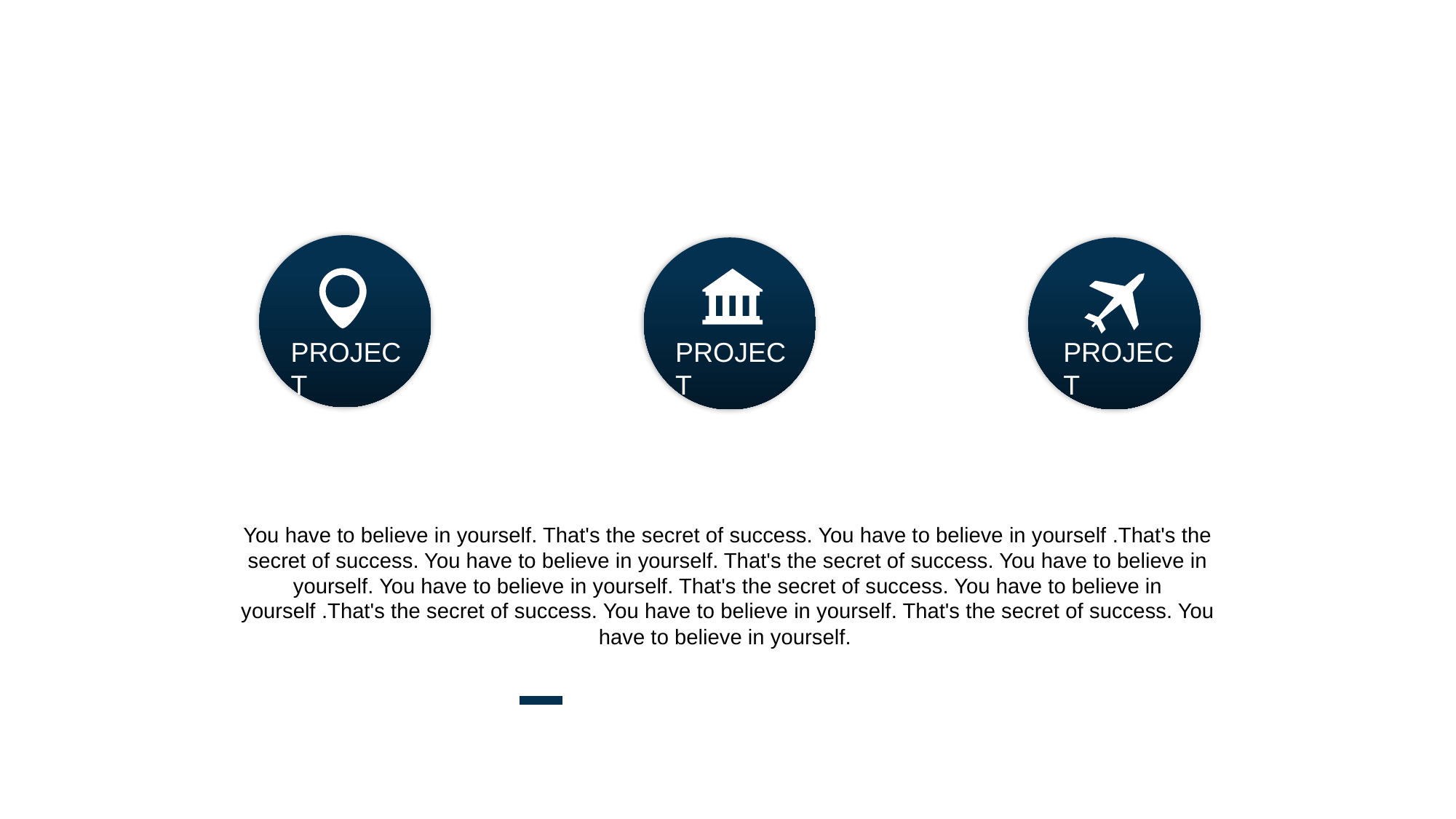

PROJECT
PROJECT
PROJECT
You have to believe in yourself. That's the secret of success. You have to believe in yourself .That's the secret of success. You have to believe in yourself. That's the secret of success. You have to believe in yourself. You have to believe in yourself. That's the secret of success. You have to believe in yourself .That's the secret of success. You have to believe in yourself. That's the secret of success. You have to believe in yourself.